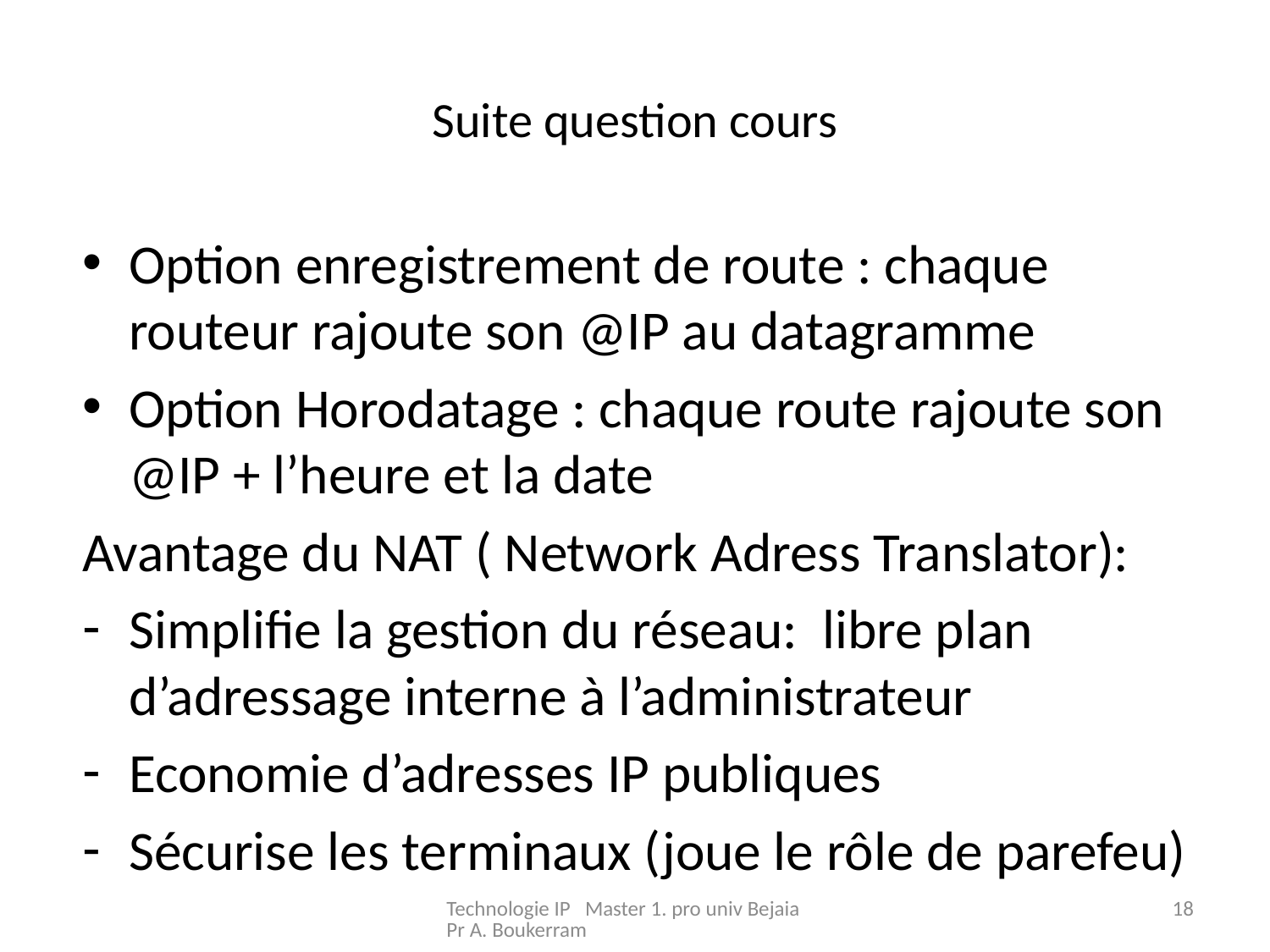

# Suite question cours
Option enregistrement de route : chaque routeur rajoute son @IP au datagramme
Option Horodatage : chaque route rajoute son @IP + l’heure et la date
Avantage du NAT ( Network Adress Translator):
Simplifie la gestion du réseau:  libre plan d’adressage interne à l’administrateur
Economie d’adresses IP publiques
Sécurise les terminaux (joue le rôle de parefeu)

Technologie IP   Master 1. pro univ Bejaia   Pr A. Boukerram
18